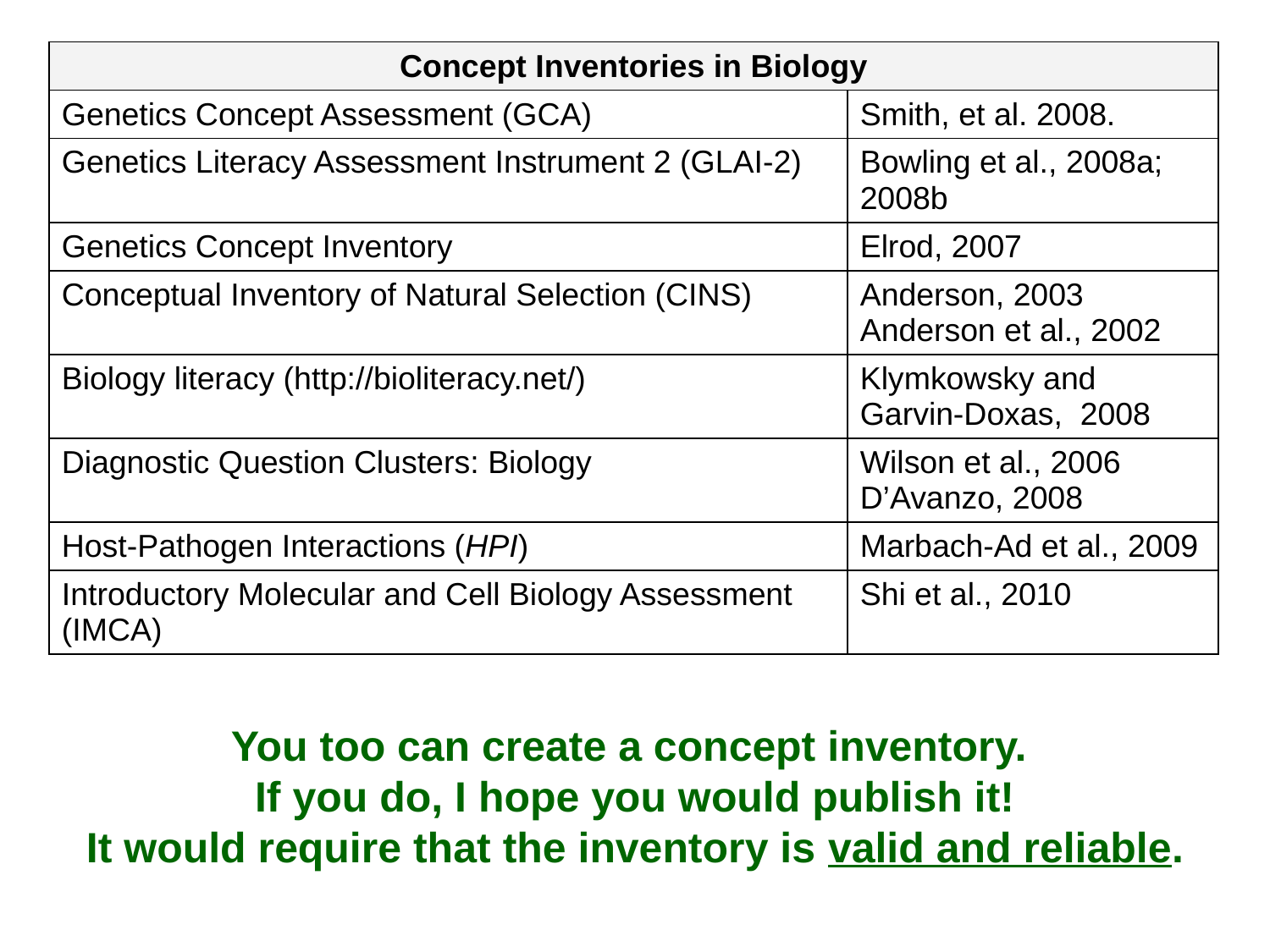

| Concept Inventories in Biology |  |
| --- | --- |
| Genetics Concept Assessment (GCA) | Smith, et al. 2008. |
| Genetics Literacy Assessment Instrument 2 (GLAI-2) | Bowling et al., 2008a; 2008b |
| Genetics Concept Inventory | Elrod, 2007 |
| Conceptual Inventory of Natural Selection (CINS) | Anderson, 2003 Anderson et al., 2002 |
| Biology literacy (http://bioliteracy.net/) | Klymkowsky and Garvin-Doxas, 2008 |
| Diagnostic Question Clusters: Biology | Wilson et al., 2006 D’Avanzo, 2008 |
| Host-Pathogen Interactions (HPI) | Marbach-Ad et al., 2009 |
| Introductory Molecular and Cell Biology Assessment (IMCA) | Shi et al., 2010 |
You too can create a concept inventory.
If you do, I hope you would publish it!
It would require that the inventory is valid and reliable.